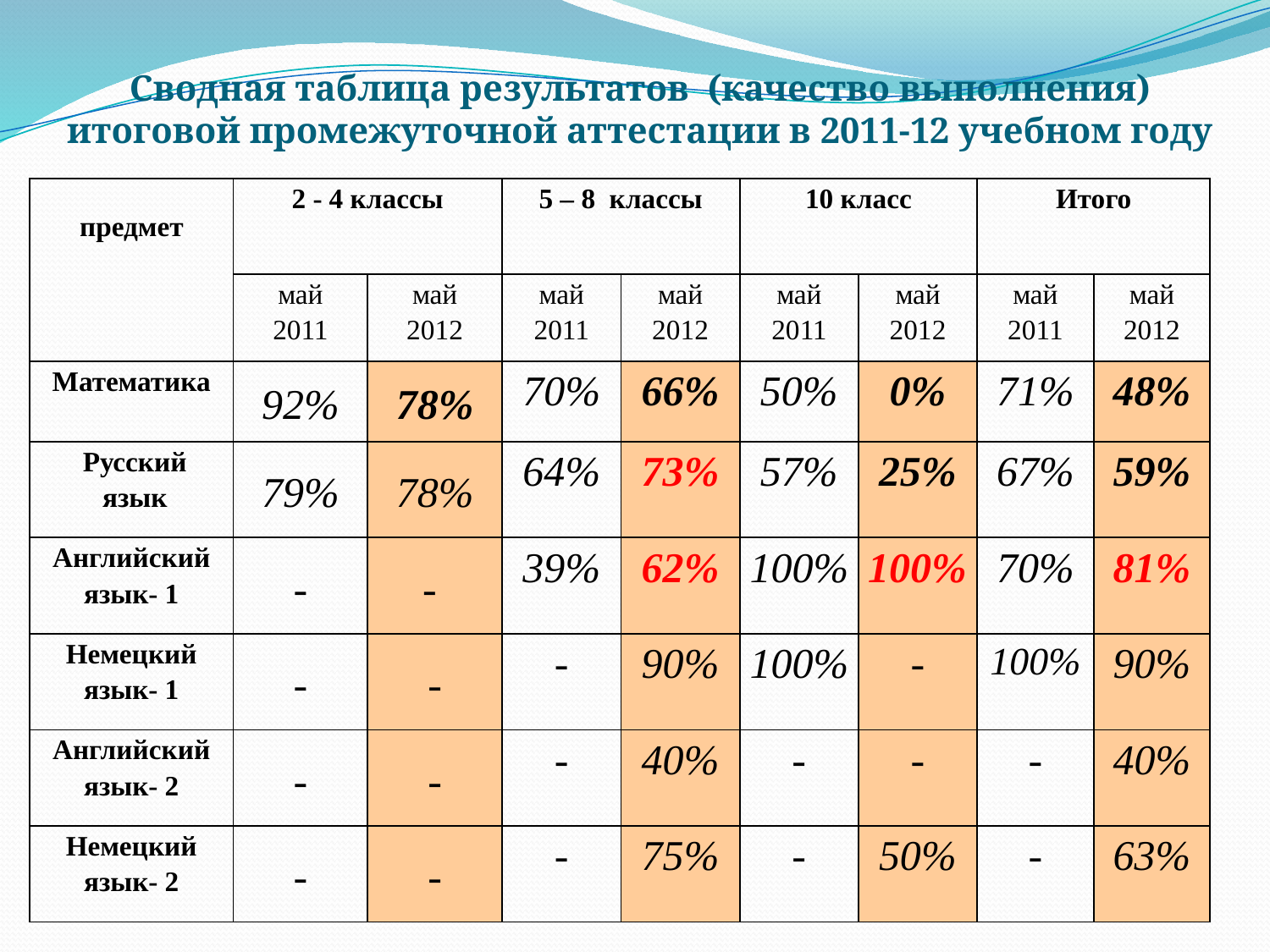

# Сводная таблица результатов  (качество выполнения) итоговой промежуточной аттестации в 2011-12 учебном году
| предмет | 2 - 4 классы |  | 5 – 8 классы |  | 10 класс |  | Итого |  |
| --- | --- | --- | --- | --- | --- | --- | --- | --- |
|  | май 2011 | май 2012 | май 2011 | май 2012 | май 2011 | май 2012 | май 2011 | май 2012 |
| Математика | 92% | 78% | 70% | 66% | 50% | 0% | 71% | 48% |
| Русский язык | 79% | 78% | 64% | 73% | 57% | 25% | 67% | 59% |
| Английский язык- 1 | - | - | 39% | 62% | 100% | 100% | 70% | 81% |
| Немецкий язык- 1 | - | - | - | 90% | 100% | - | 100% | 90% |
| Английский язык- 2 | - | - | - | 40% | - | - | - | 40% |
| Немецкий язык- 2 | - | - | - | 75% | - | 50% | - | 63% |